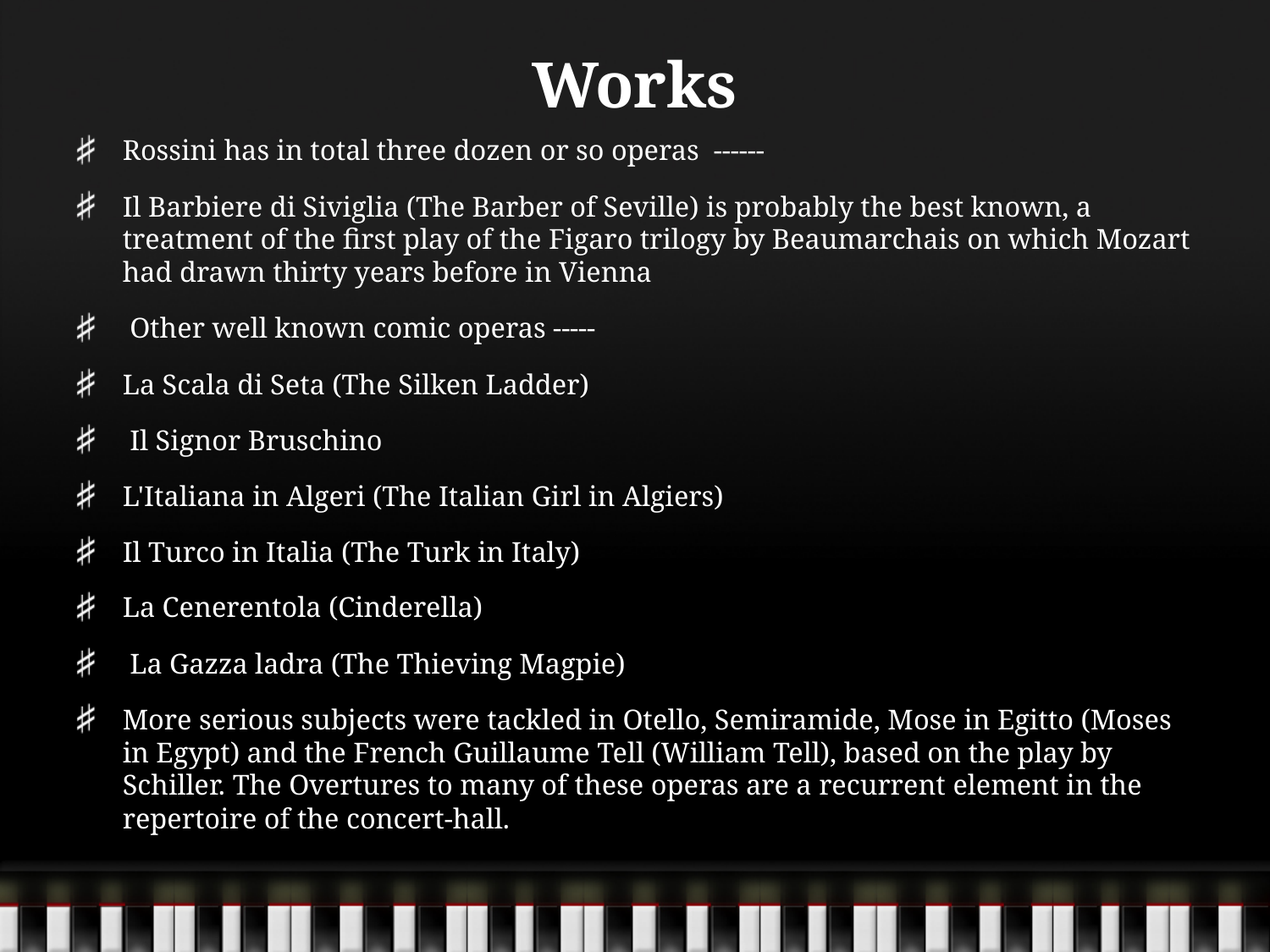

# Works
Rossini has in total three dozen or so operas  ------
Il Barbiere di Siviglia (The Barber of Seville) is probably the best known, a treatment of the first play of the Figaro trilogy by Beaumarchais on which Mozart had drawn thirty years before in Vienna
 Other well known comic operas -----
La Scala di Seta (The Silken Ladder)
 Il Signor Bruschino
L'Italiana in Algeri (The Italian Girl in Algiers)
Il Turco in Italia (The Turk in Italy)
La Cenerentola (Cinderella)
 La Gazza ladra (The Thieving Magpie)
More serious subjects were tackled in Otello, Semiramide, Mose in Egitto (Moses in Egypt) and the French Guillaume Tell (William Tell), based on the play by Schiller. The Overtures to many of these operas are a recurrent element in the repertoire of the concert-hall.